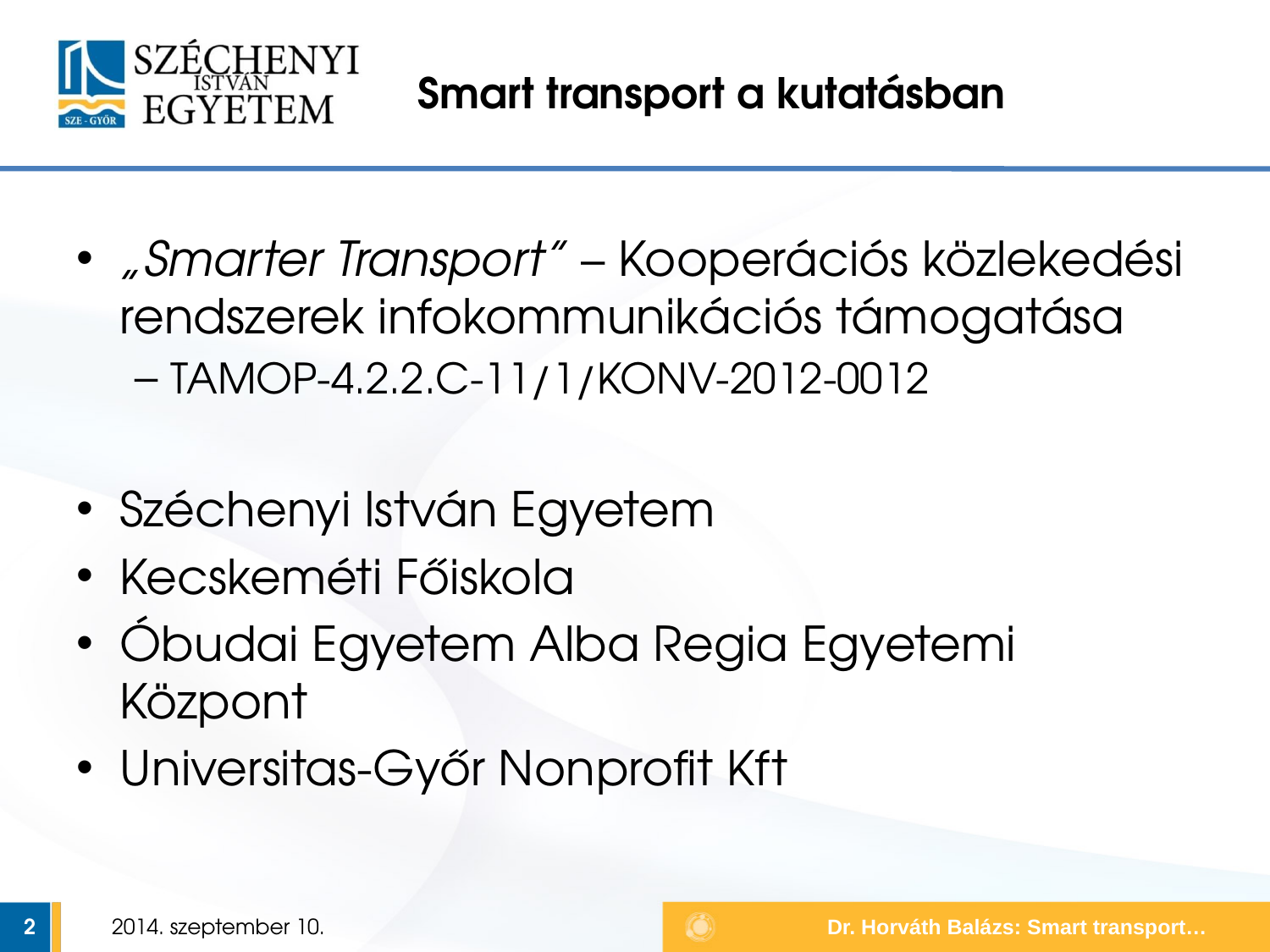

# Smart transport a kutatásban
„Smarter Transport” – Kooperációs közlekedési rendszerek infokommunikációs támogatása
TAMOP-4.2.2.C-11/1/KONV-2012-0012

Széchenyi István Egyetem
Kecskeméti Főiskola
Óbudai Egyetem Alba Regia Egyetemi Központ
Universitas-Győr Nonprofit Kft

2
2014. szeptember 10.
Dr. Horváth Balázs: Smart transport…